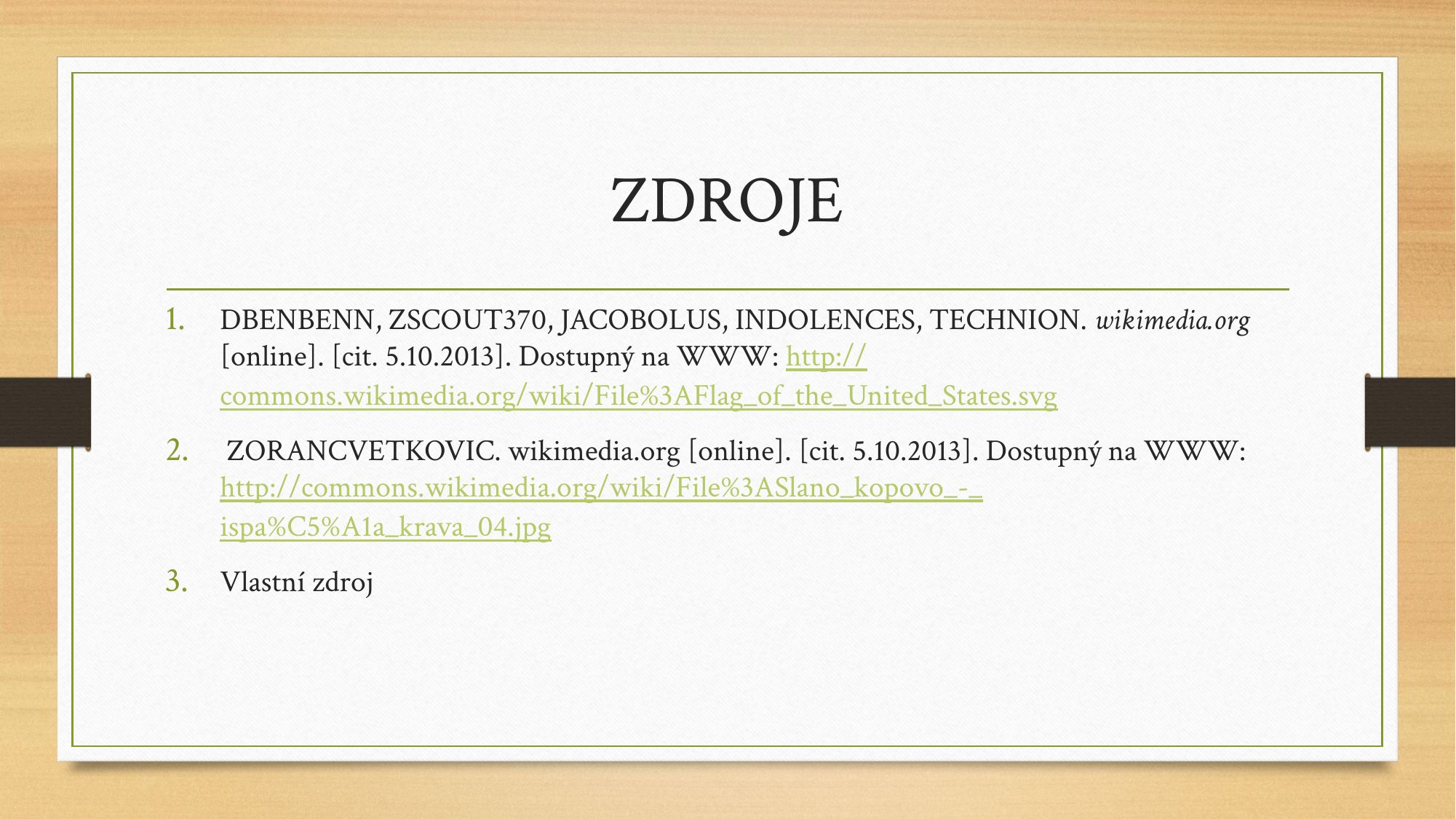

# ZDROJE
DBENBENN, ZSCOUT370, JACOBOLUS, INDOLENCES, TECHNION. wikimedia.org [online]. [cit. 5.10.2013]. Dostupný na WWW: http://commons.wikimedia.org/wiki/File%3AFlag_of_the_United_States.svg
 ZORANCVETKOVIC. wikimedia.org [online]. [cit. 5.10.2013]. Dostupný na WWW: http://commons.wikimedia.org/wiki/File%3ASlano_kopovo_-_ispa%C5%A1a_krava_04.jpg
Vlastní zdroj